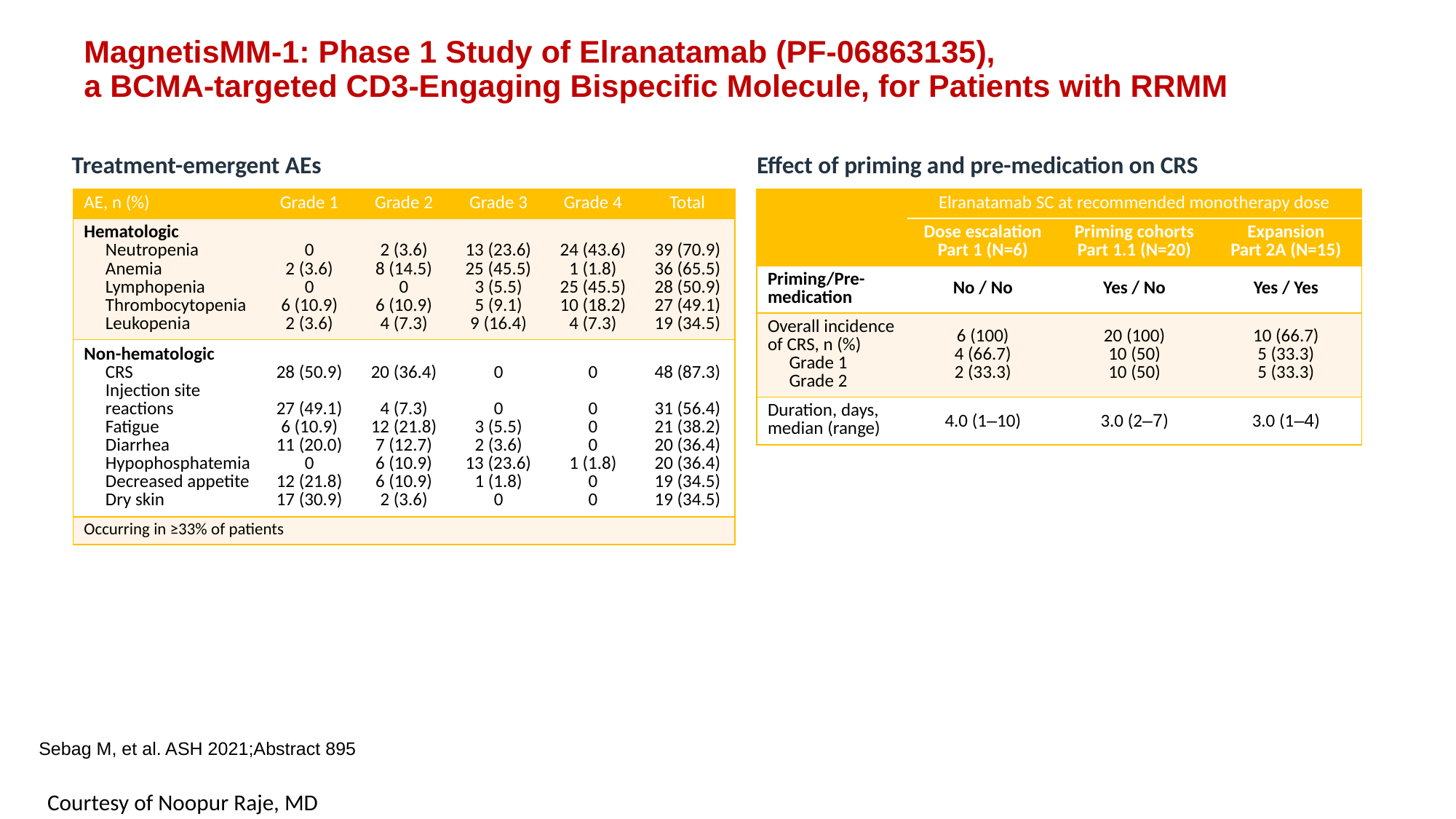

# MagnetisMM-1: Phase 1 Study of Elranatamab (PF-06863135), a BCMA-targeted CD3-Engaging Bispecific Molecule, for Patients with RRMM
Treatment-emergent AEs
Effect of priming and pre-medication on CRS
| AE, n (%) | Grade 1 | Grade 2 | Grade 3 | Grade 4 | Total |
| --- | --- | --- | --- | --- | --- |
| Hematologic Neutropenia Anemia Lymphopenia Thrombocytopenia Leukopenia | 0 2 (3.6) 0 6 (10.9) 2 (3.6) | 2 (3.6) 8 (14.5) 0 6 (10.9) 4 (7.3) | 13 (23.6) 25 (45.5) 3 (5.5) 5 (9.1) 9 (16.4) | 24 (43.6) 1 (1.8) 25 (45.5) 10 (18.2) 4 (7.3) | 39 (70.9) 36 (65.5) 28 (50.9) 27 (49.1) 19 (34.5) |
| Non-hematologic CRS Injection site reactions Fatigue Diarrhea Hypophosphatemia Decreased appetite Dry skin | 28 (50.9) 27 (49.1) 6 (10.9) 11 (20.0) 0 12 (21.8) 17 (30.9) | 20 (36.4) 4 (7.3) 12 (21.8) 7 (12.7) 6 (10.9) 6 (10.9) 2 (3.6) | 0 0 3 (5.5) 2 (3.6) 13 (23.6) 1 (1.8) 0 | 0 0 0 0 1 (1.8) 0 0 | 48 (87.3) 31 (56.4) 21 (38.2) 20 (36.4) 20 (36.4) 19 (34.5) 19 (34.5) |
| Occurring in ≥33% of patients |  |  |  |  |  |
|  | Elranatamab SC at recommended monotherapy dose |  |  |
| --- | --- | --- | --- |
|  | Dose escalation Part 1 (N=6) | Priming cohorts Part 1.1 (N=20) | Expansion Part 2A (N=15) |
| Priming/Pre-medication | No / No | Yes / No | Yes / Yes |
| Overall incidence of CRS, n (%) Grade 1 Grade 2 | 6 (100) 4 (66.7) 2 (33.3) | 20 (100) 10 (50) 10 (50) | 10 (66.7) 5 (33.3) 5 (33.3) |
| Duration, days, median (range) | 4.0 (1–10) | 3.0 (2–7) | 3.0 (1–4) |
Sebag M, et al. ASH 2021;Abstract 895
Courtesy of Noopur Raje, MD